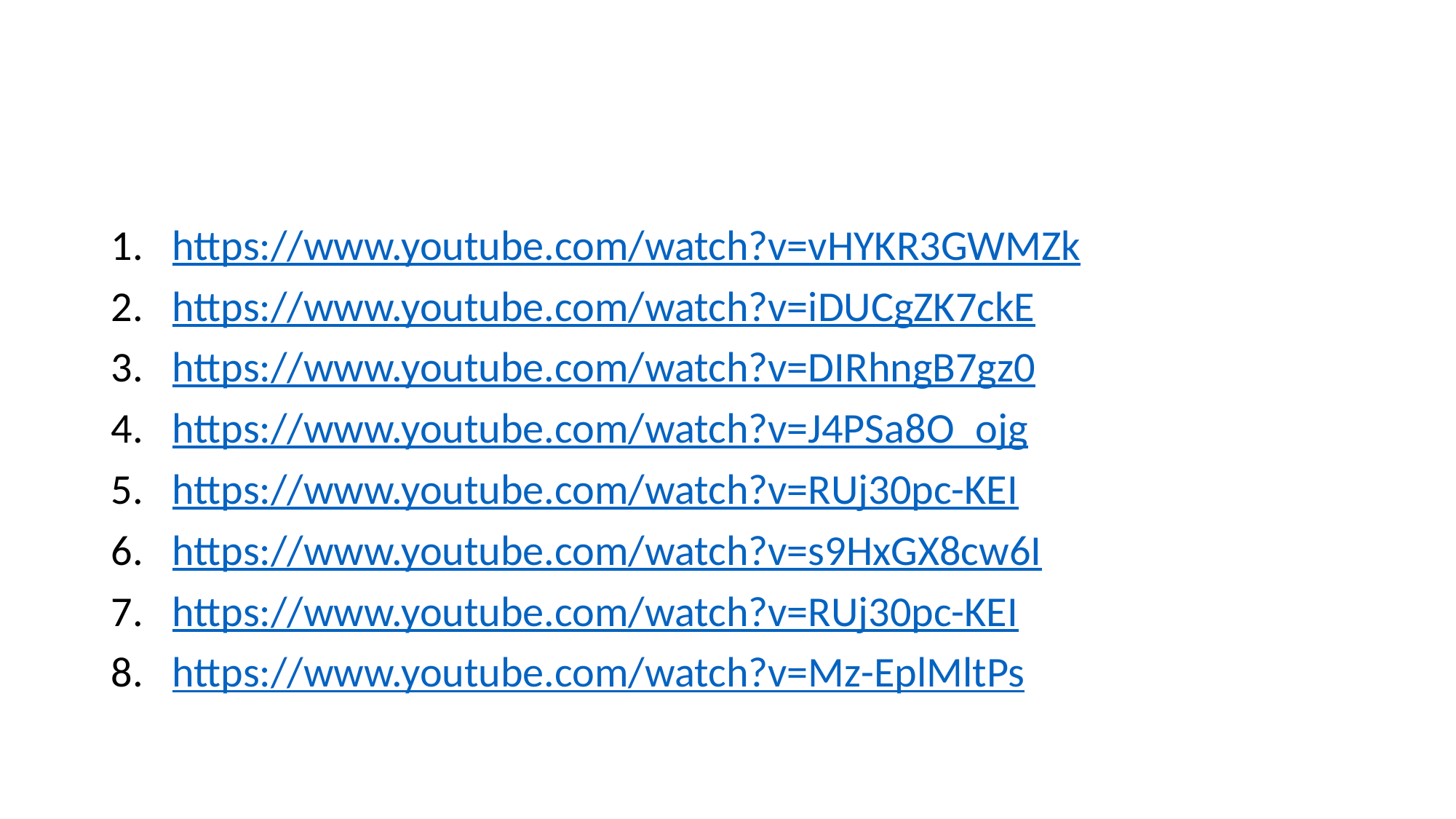

#
https://www.youtube.com/watch?v=vHYKR3GWMZk
https://www.youtube.com/watch?v=iDUCgZK7ckE
https://www.youtube.com/watch?v=DIRhngB7gz0
https://www.youtube.com/watch?v=J4PSa8O_ojg
https://www.youtube.com/watch?v=RUj30pc-KEI
https://www.youtube.com/watch?v=s9HxGX8cw6I
https://www.youtube.com/watch?v=RUj30pc-KEI
https://www.youtube.com/watch?v=Mz-EplMltPs